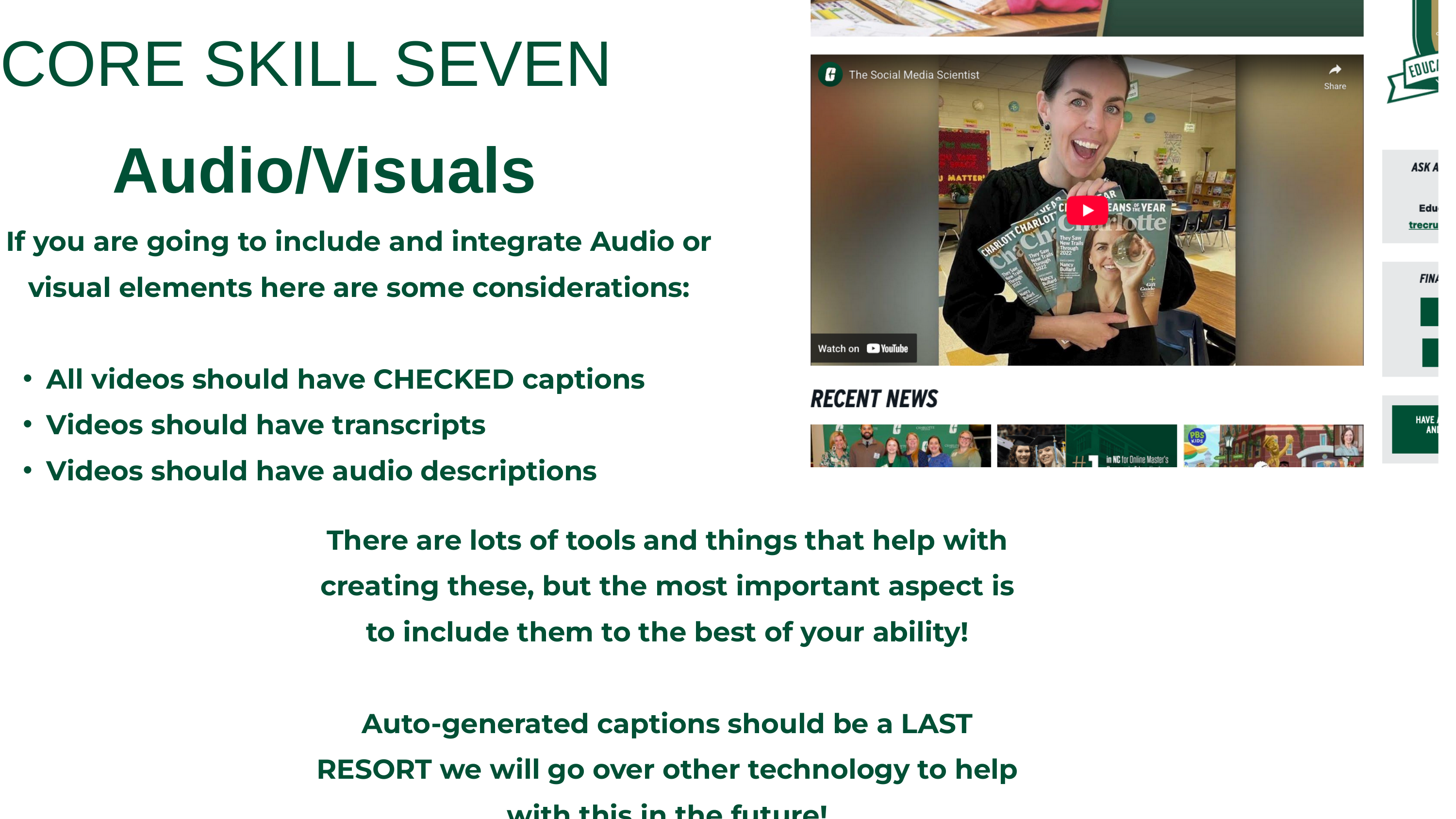

CORE SKILL SEVEN
Audio/Visuals
If you are going to include and integrate Audio or visual elements here are some considerations:

All videos should have CHECKED captions
Videos should have transcripts
Videos should have audio descriptions

There are lots of tools and things that help with creating these, but the most important aspect is to include them to the best of your ability!

Auto-generated captions should be a LAST RESORT we will go over other technology to help with this in the future!